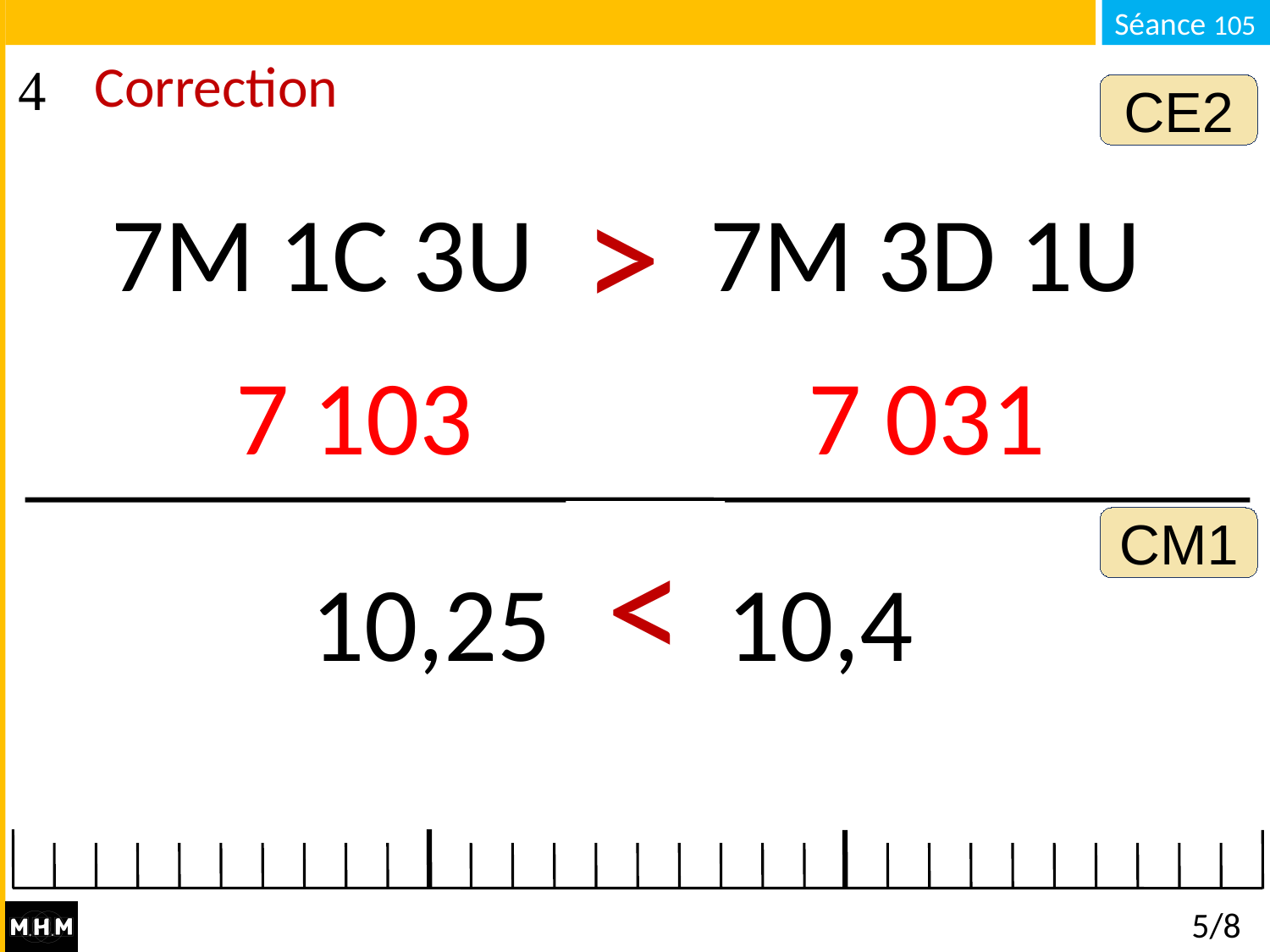

# Correction
CE2
>
7M 1C 3U . . . 7M 3D 1U
7 103              7 031

<
CM1
10,25 . . . 10,4
5/8